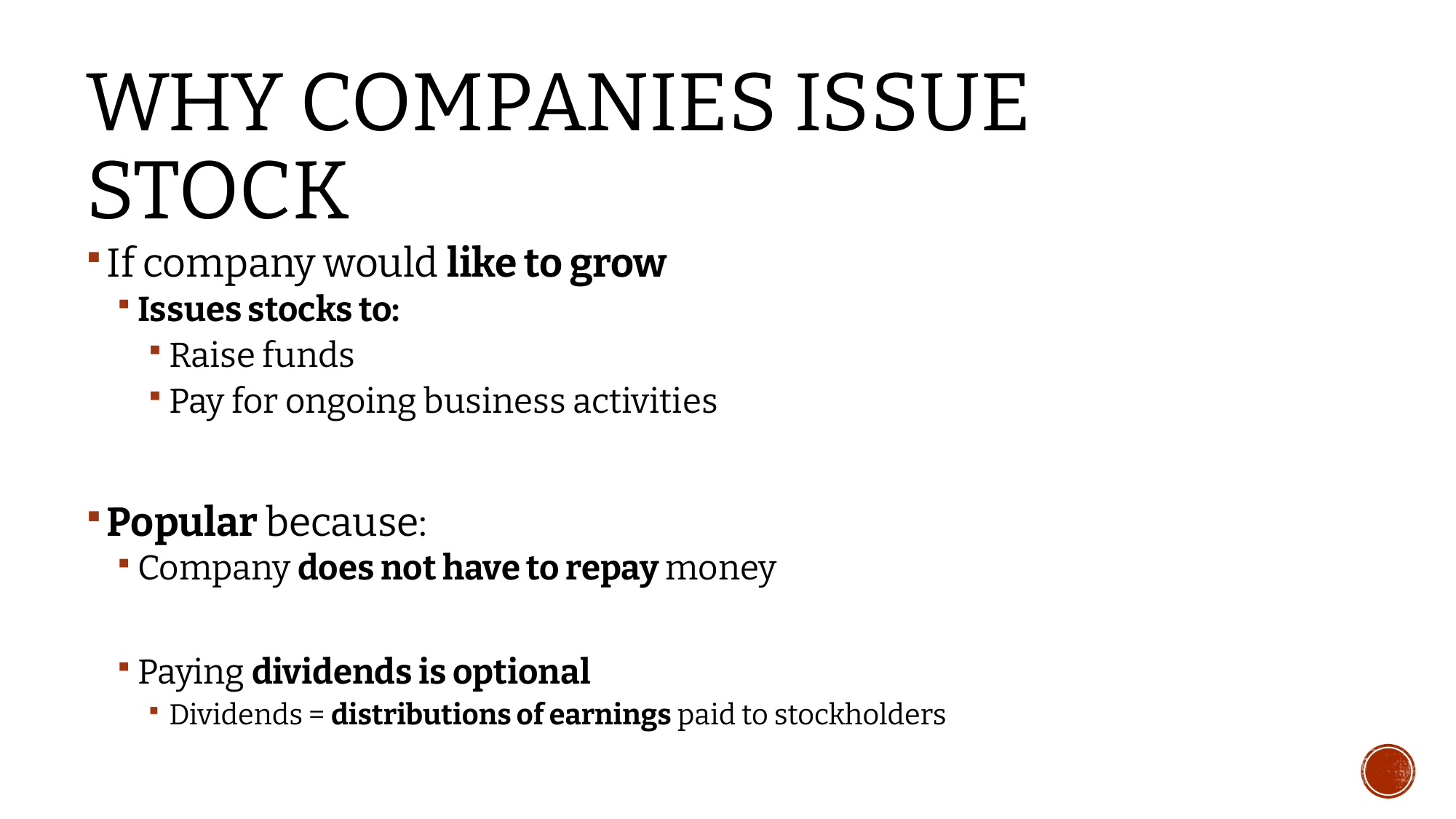

# Why Companies Issue Stock
If company would like to grow
Issues stocks to:
Raise funds
Pay for ongoing business activities

Popular because:
Company does not have to repay money

Paying dividends is optional
Dividends = distributions of earnings paid to stockholders